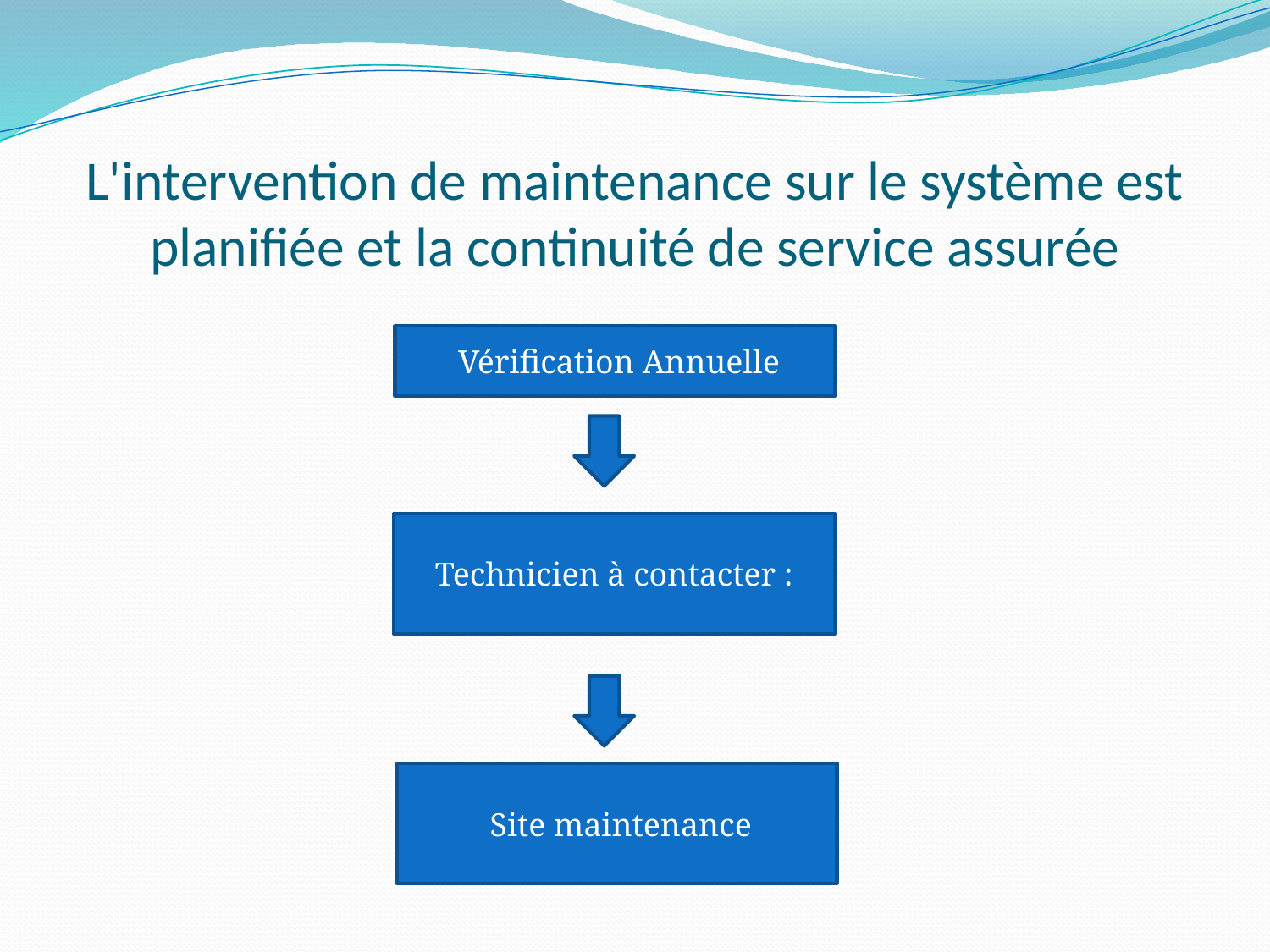

# L'intervention de maintenance sur le système est planifiée et la continuité de service assurée
 Vérification Annuelle

Technicien à contacter :

 Site maintenance